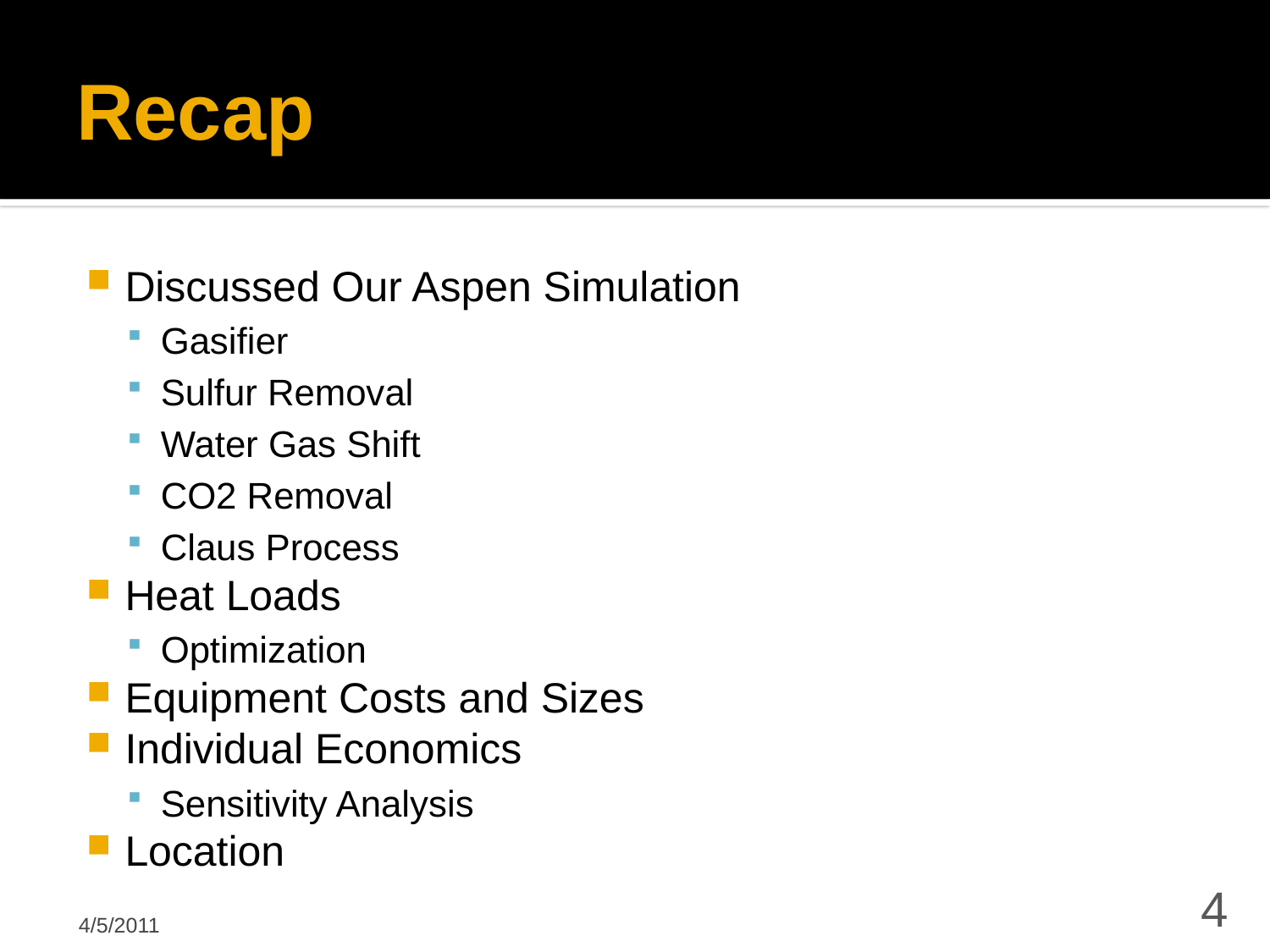

# Recap
Discussed Our Aspen Simulation
Gasifier
Sulfur Removal
Water Gas Shift
CO2 Removal
Claus Process
Heat Loads
Optimization
Equipment Costs and Sizes
Individual Economics
Sensitivity Analysis
Location

4/5/2011
4